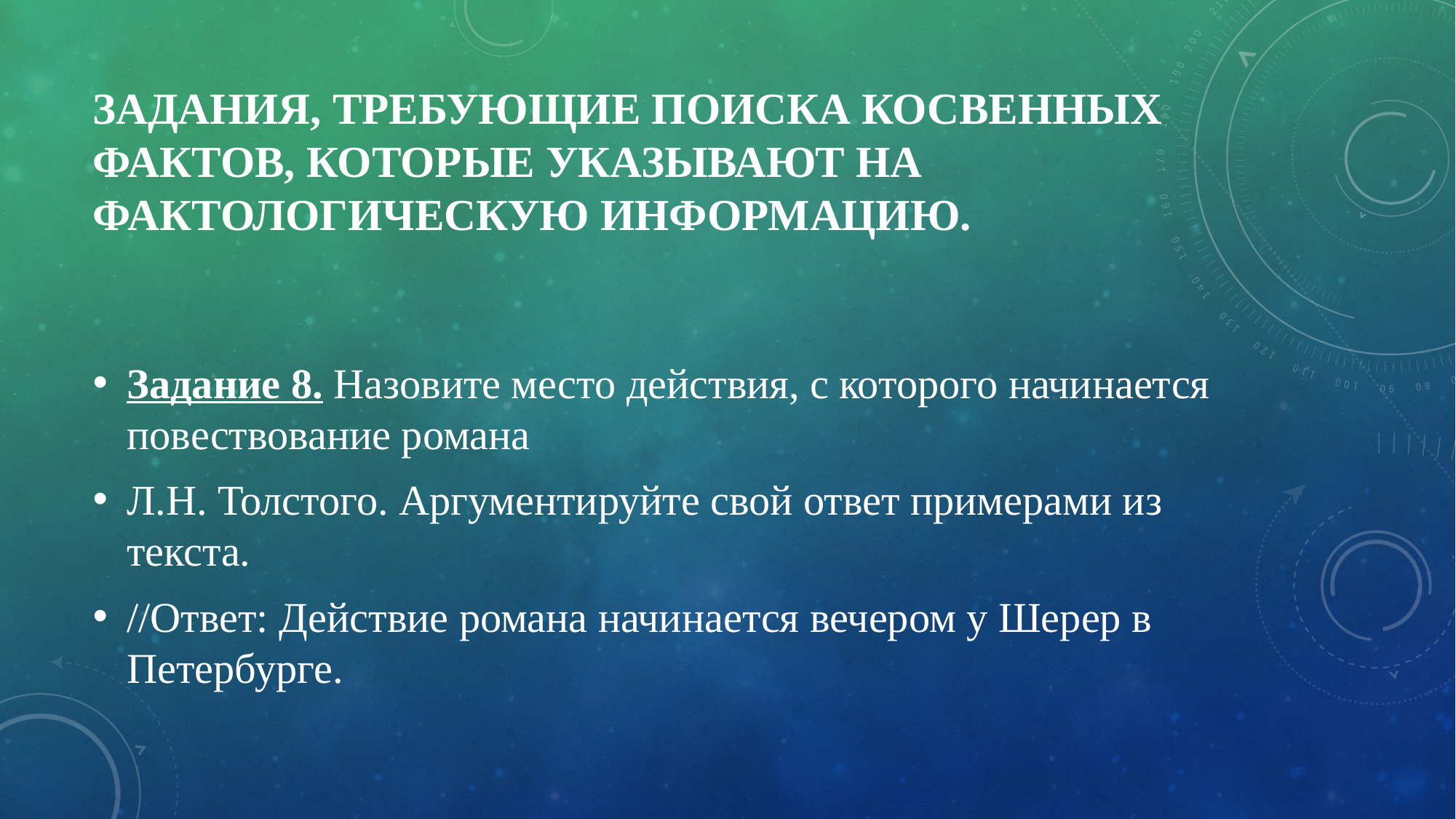

# Задания, требующие поиска косвенных фактов, которые указывают на фактологическую информацию.
Задание 8. Назовите место действия, с которого начинается повествование романа
Л.Н. Толстого. Аргументируйте свой ответ примерами из текста.
//Ответ: Действие романа начинается вечером у Шерер в Петербурге.